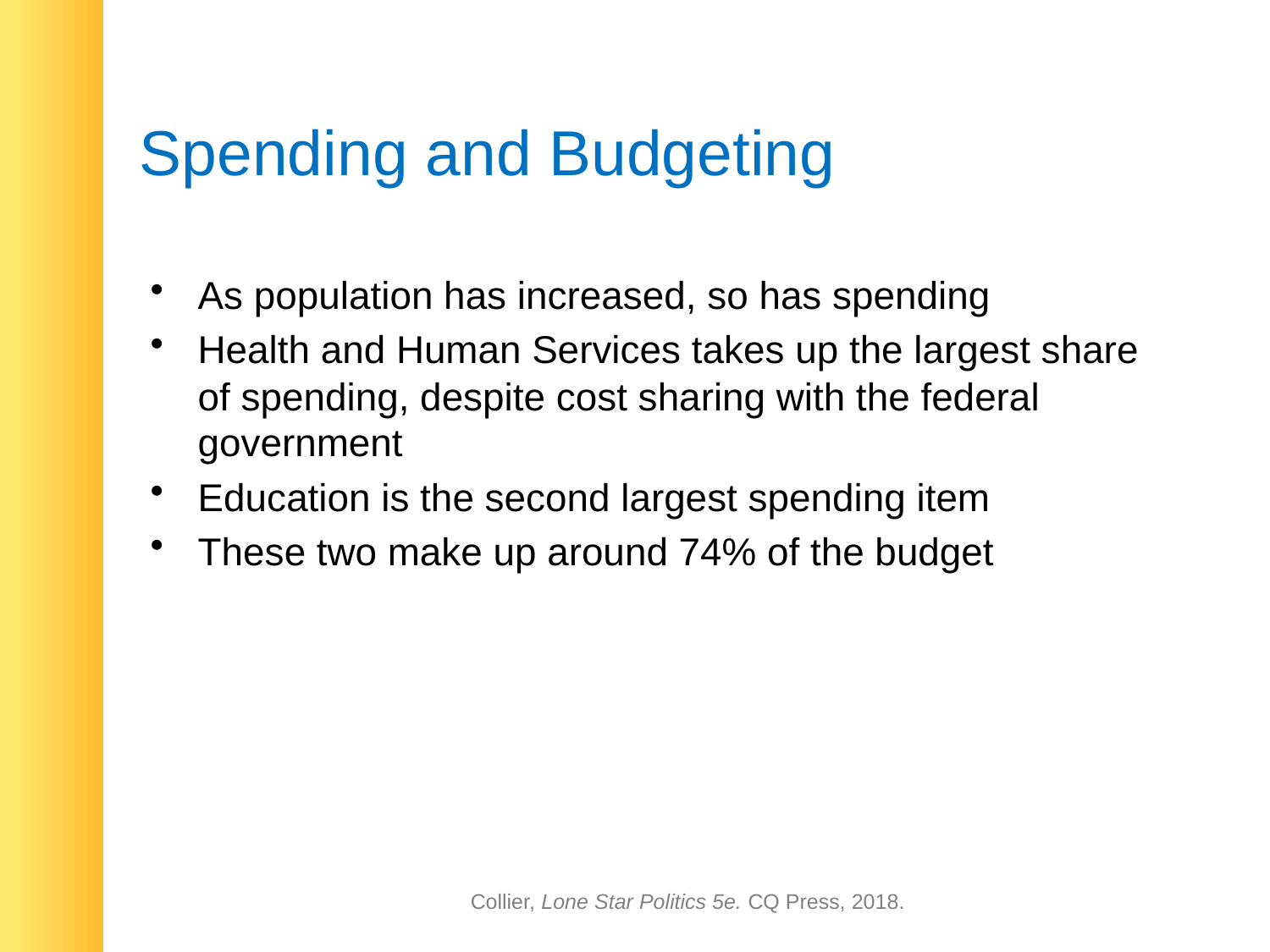

# Spending and Budgeting
As population has increased, so has spending
Health and Human Services takes up the largest share of spending, despite cost sharing with the federal government
Education is the second largest spending item
These two make up around 74% of the budget

Collier, Lone Star Politics 5e. CQ Press, 2018.